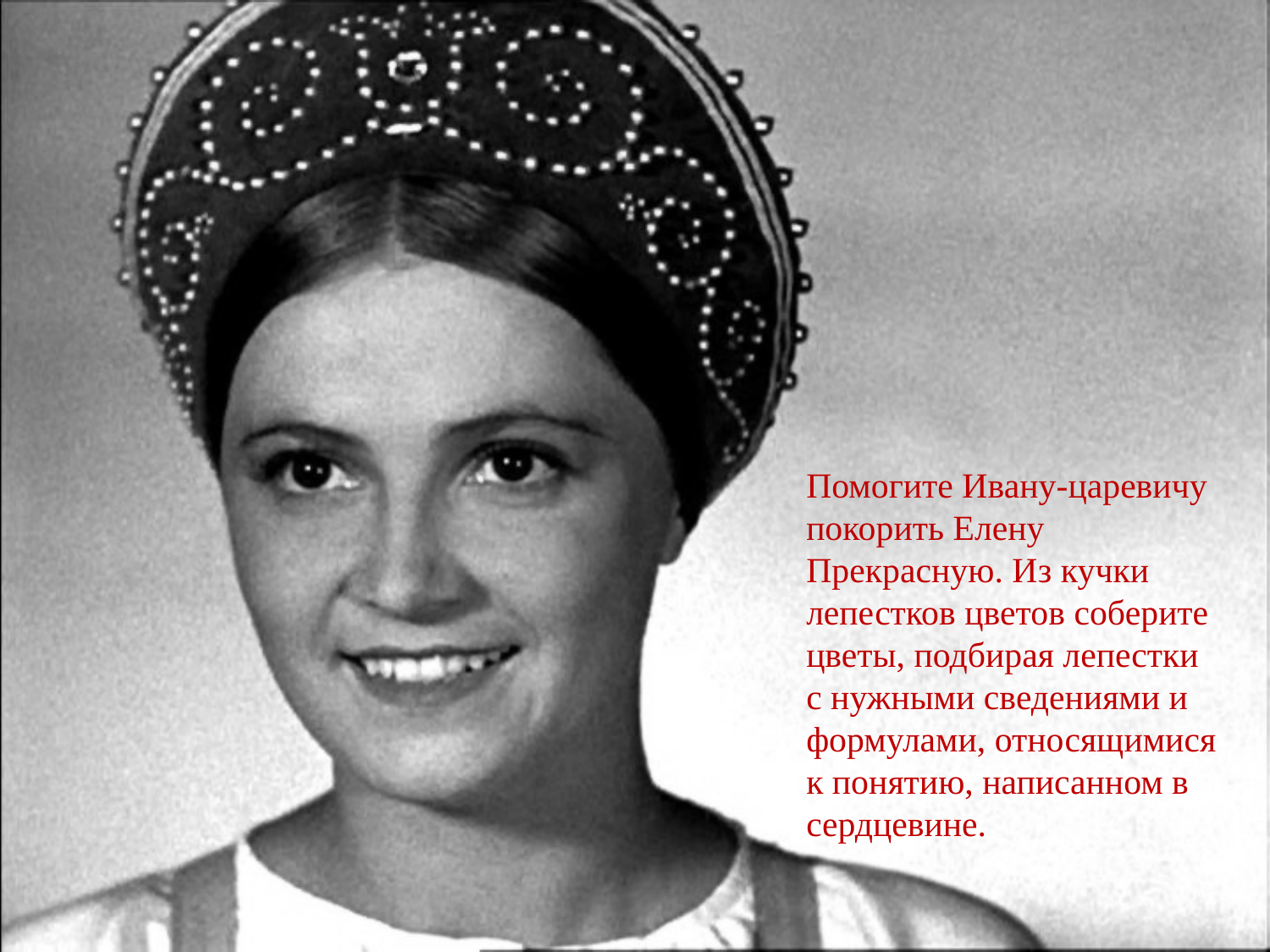

Помогите Ивану-царевичу покорить Елену Прекрасную. Из кучки лепестков цветов соберите цветы, подбирая лепестки с нужными сведениями и формулами, относящимися к понятию, написанном в сердцевине.